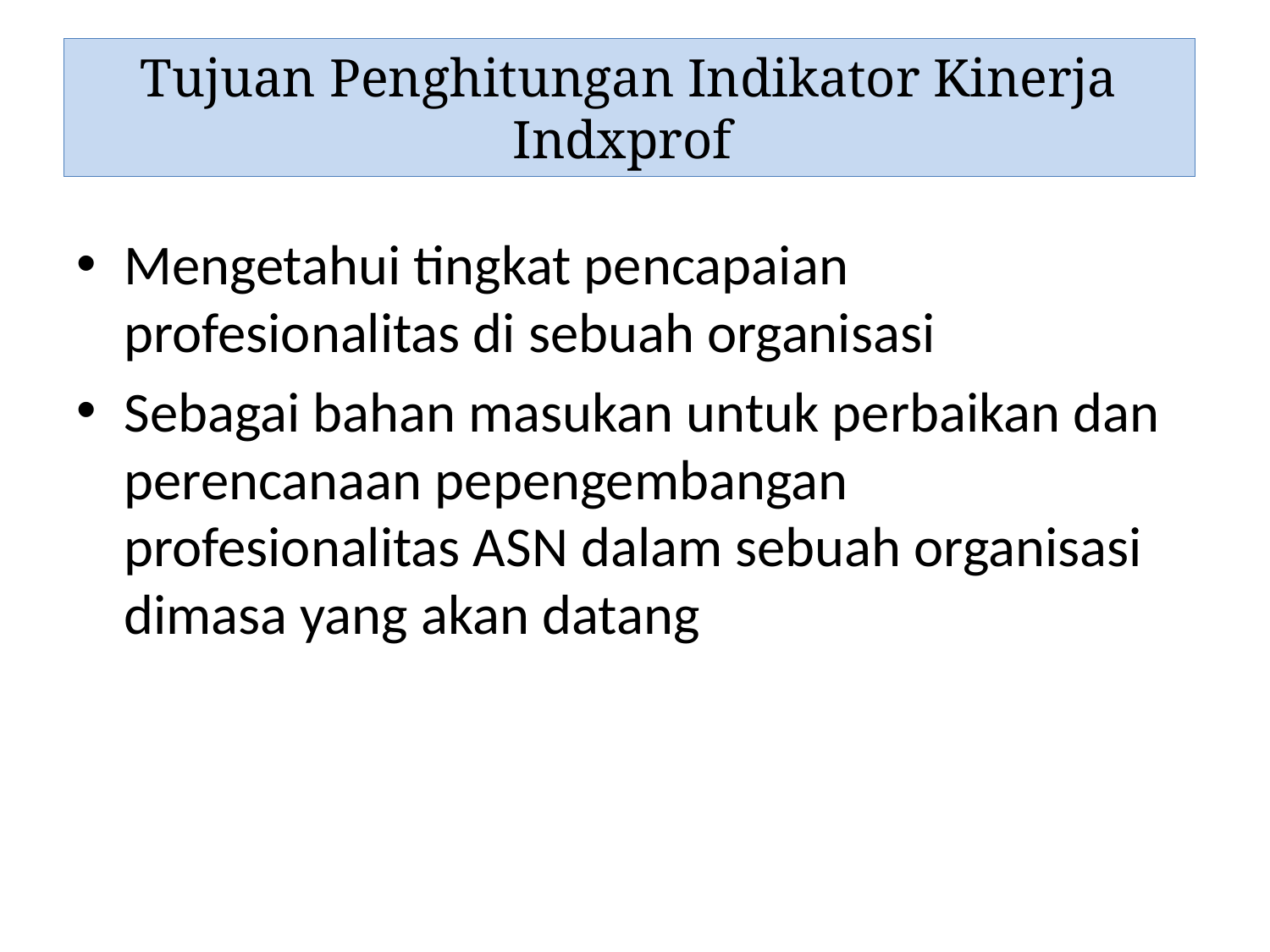

# Tujuan Penghitungan Indikator Kinerja Indxprof
Mengetahui tingkat pencapaian profesionalitas di sebuah organisasi
Sebagai bahan masukan untuk perbaikan dan perencanaan pepengembangan profesionalitas ASN dalam sebuah organisasi dimasa yang akan datang